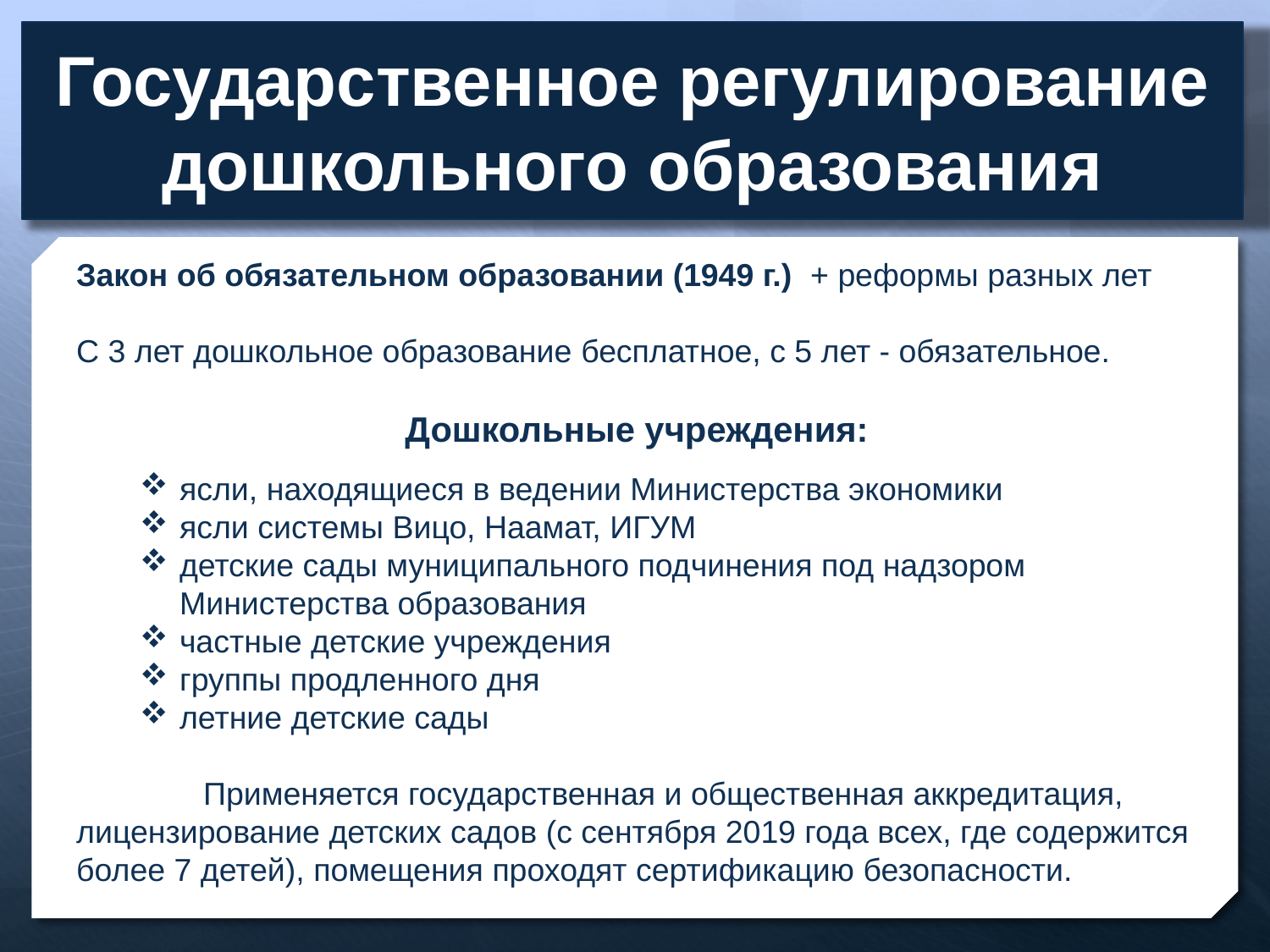

# Государственное регулирование дошкольного образования
Закон об обязательном образовании (1949 г.)  + реформы разных лет

С 3 лет дошкольное образование бесплатное, с 5 лет - обязательное.

Дошкольные учреждения:

ясли, находящиеся в ведении Министерства экономики
ясли системы Вицо, Наамат, ИГУМ
детские сады муниципального подчинения под надзором Министерства образования
частные детские учреждения
группы продленного дня
летние детские сады

	Применяется государственная и общественная аккредитация, лицензирование детских садов (с сентября 2019 года всех, где содержится более 7 детей), помещения проходят сертификацию безопасности.